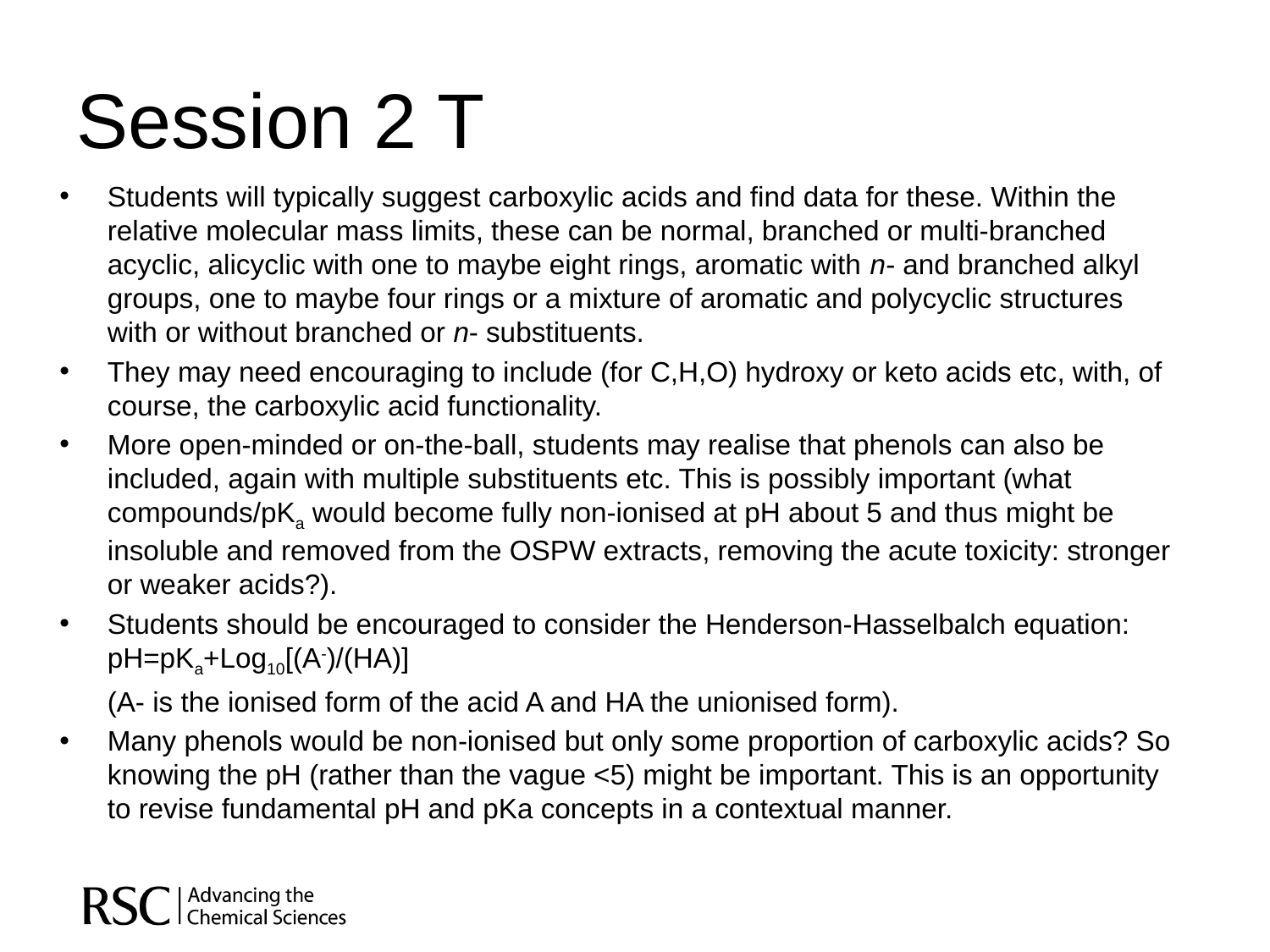

# Session 2 T
Students will typically suggest carboxylic acids and find data for these. Within the relative molecular mass limits, these can be normal, branched or multi-branched acyclic, alicyclic with one to maybe eight rings, aromatic with n- and branched alkyl groups, one to maybe four rings or a mixture of aromatic and polycyclic structures with or without branched or n- substituents.
They may need encouraging to include (for C,H,O) hydroxy or keto acids etc, with, of course, the carboxylic acid functionality.
More open-minded or on-the-ball, students may realise that phenols can also be included, again with multiple substituents etc. This is possibly important (what compounds/pKa would become fully non-ionised at pH about 5 and thus might be insoluble and removed from the OSPW extracts, removing the acute toxicity: stronger or weaker acids?).
Students should be encouraged to consider the Henderson-Hasselbalch equation: pH=pKa+Log10[(A-)/(HA)]
	(A- is the ionised form of the acid A and HA the unionised form).
Many phenols would be non-ionised but only some proportion of carboxylic acids? So knowing the pH (rather than the vague <5) might be important. This is an opportunity to revise fundamental pH and pKa concepts in a contextual manner.